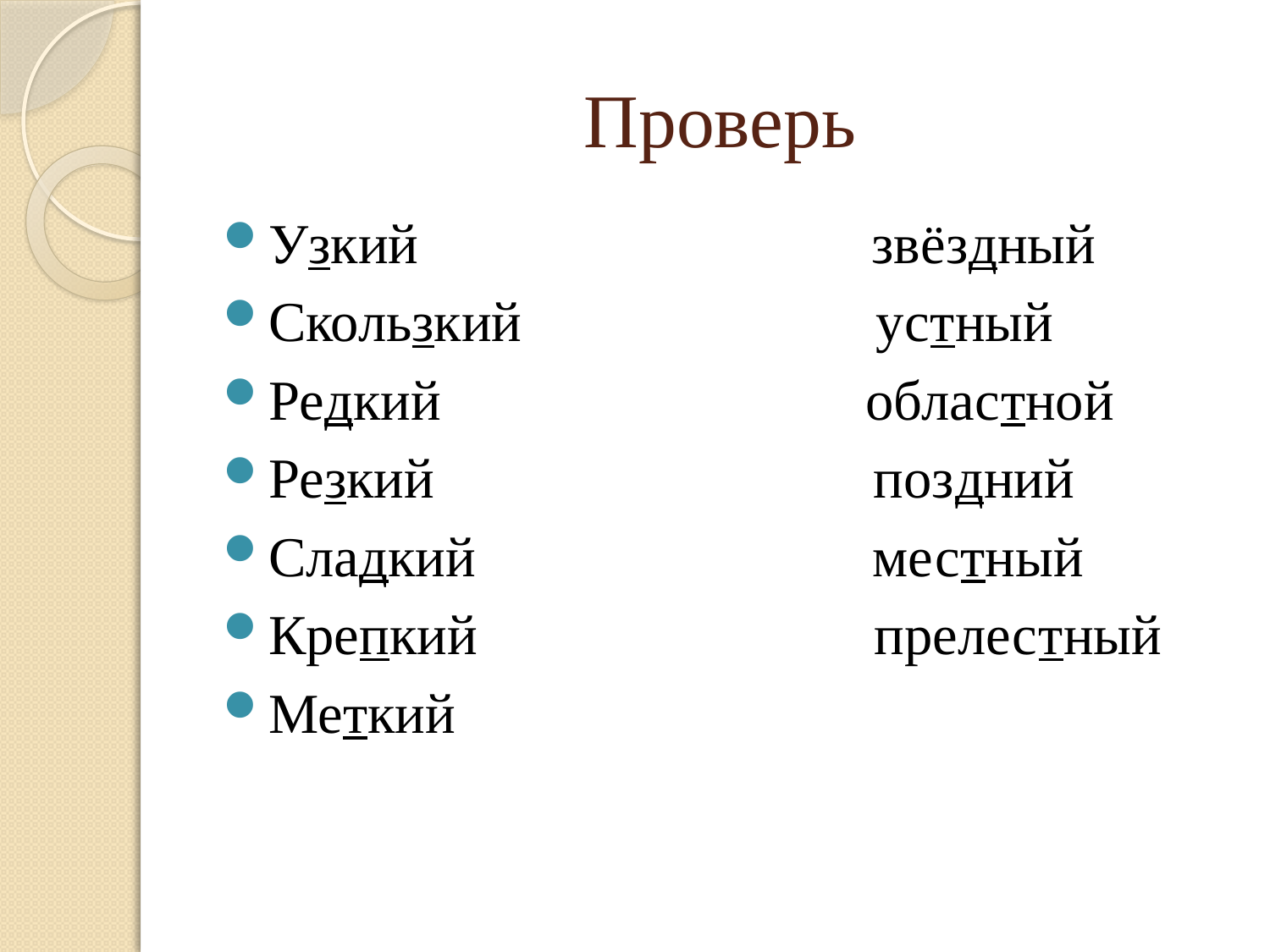

# Проверь
Узкий                                звёздный
Скользкий                         устный
Редкий                              областной
Резкий                               поздний
Сладкий                            местный
Крепкий                            прелестный
Меткий